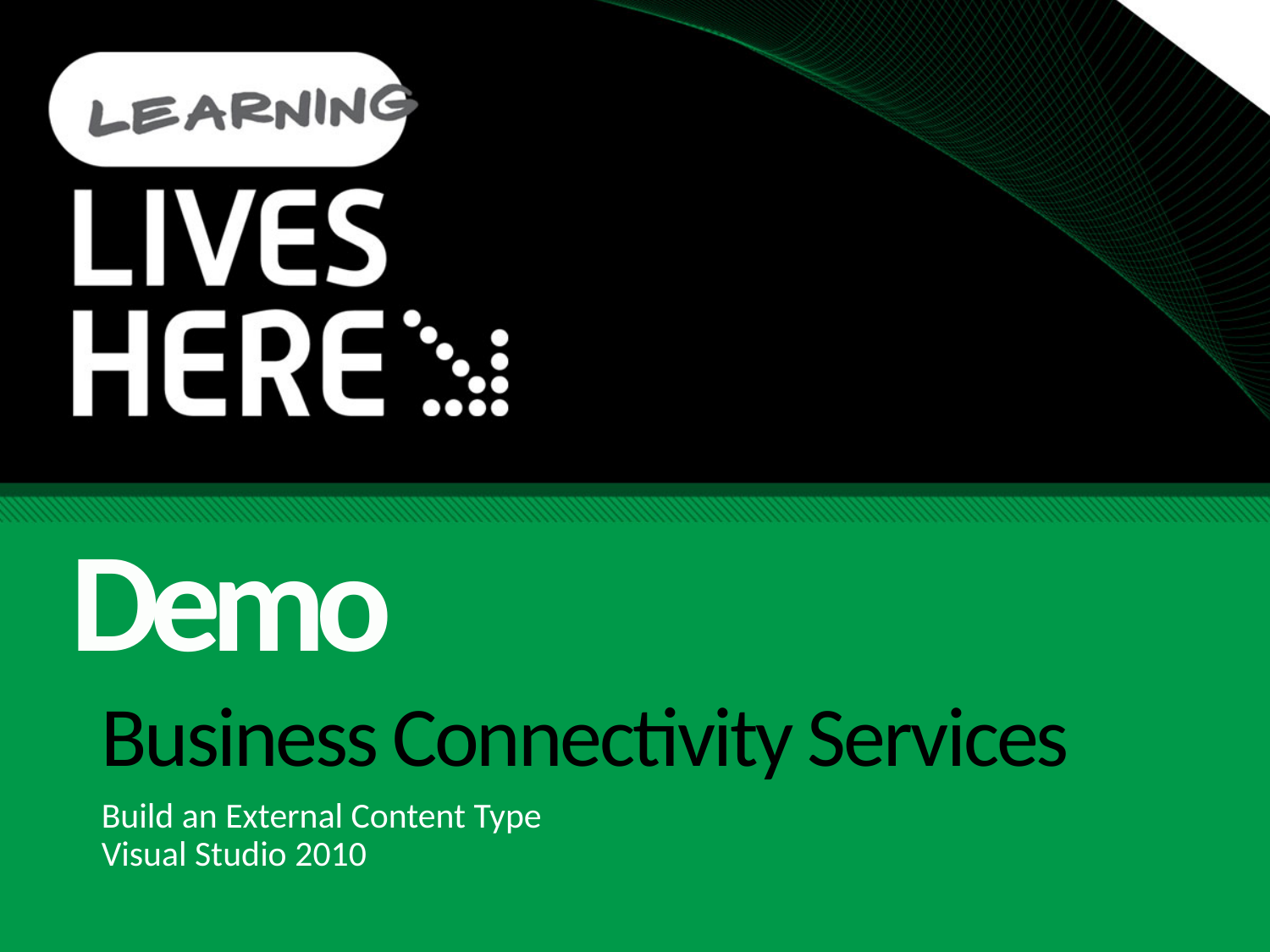

Demo
# Business Connectivity Services
Build an External Content Type
Visual Studio 2010